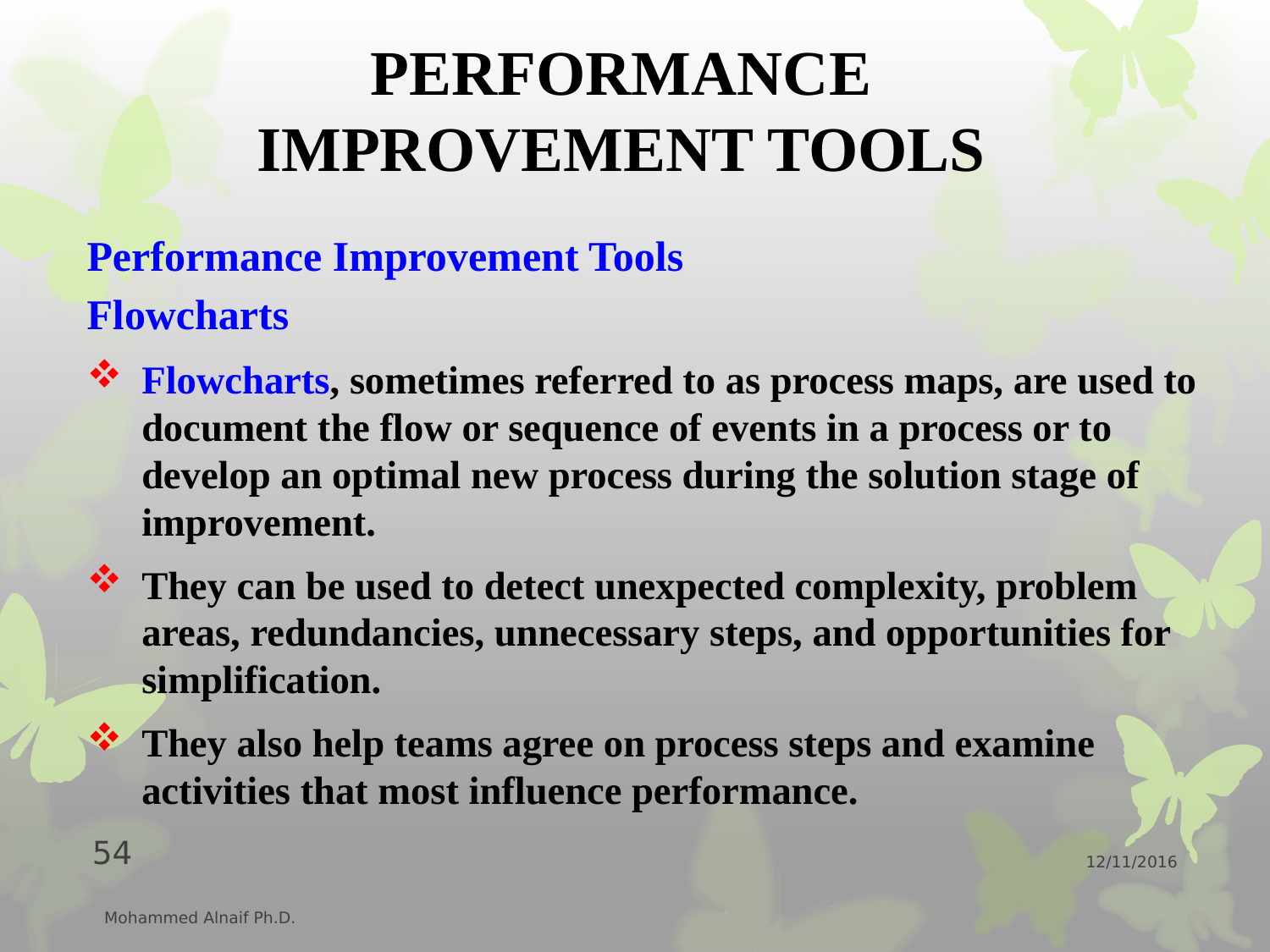

# PERFORMANCE IMPROVEMENT TOOLS
Performance Improvement Tools
Flowcharts
Flowcharts, sometimes referred to as process maps, are used to document the flow or sequence of events in a process or to develop an optimal new process during the solution stage of improvement.
They can be used to detect unexpected complexity, problem areas, redundancies, unnecessary steps, and opportunities for simplification.
They also help teams agree on process steps and examine activities that most influence performance.

54
12/11/2016
Mohammed Alnaif Ph.D.